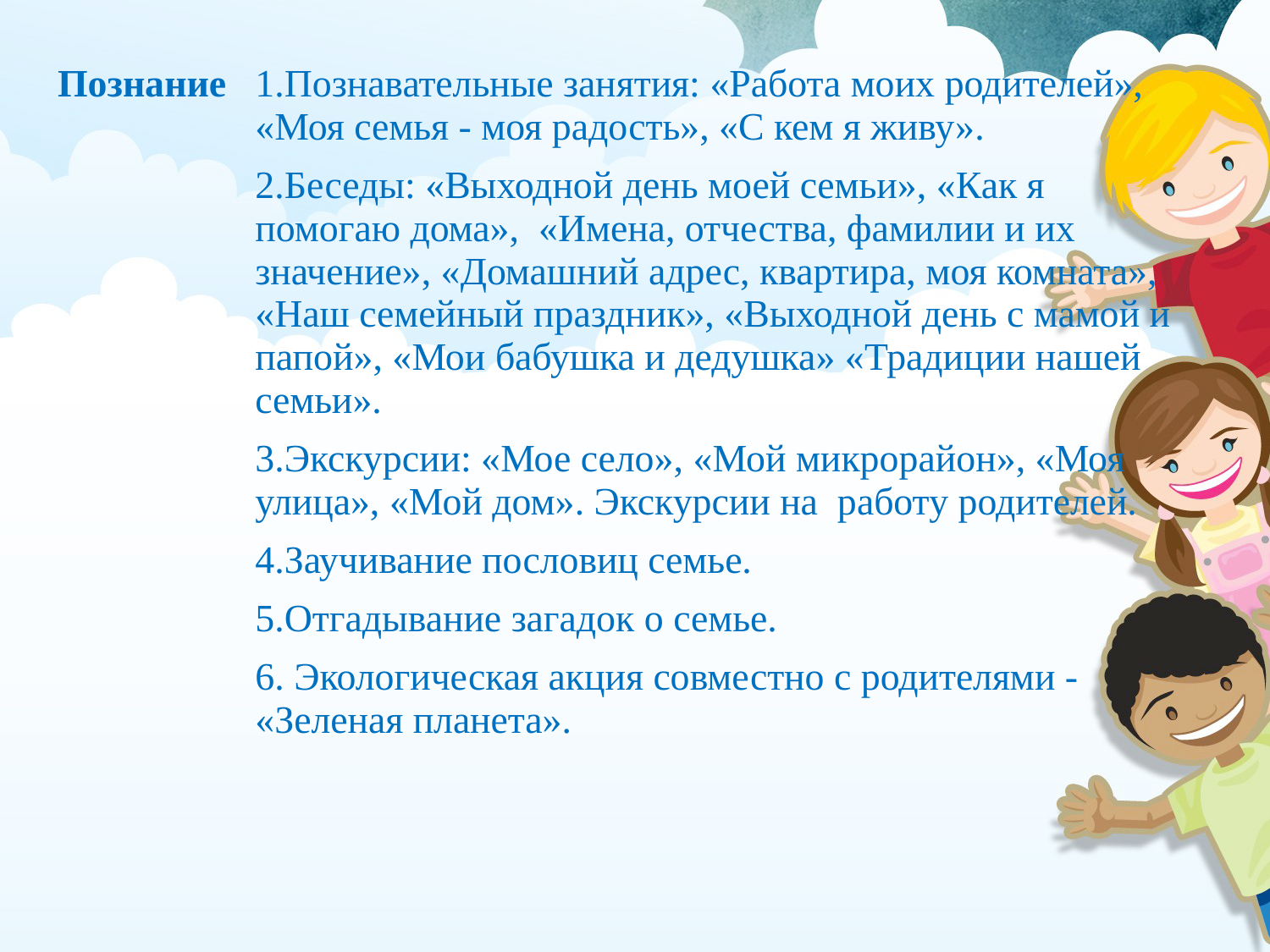

| Познание | 1.Познавательные занятия: «Работа моих родителей», «Моя семья - моя радость», «С кем я живу». 2.Беседы: «Выходной день моей семьи», «Как я помогаю дома», «Имена, отчества, фамилии и их значение», «Домашний адрес, квартира, моя комната», «Наш семейный праздник», «Выходной день с мамой и папой», «Мои бабушка и дедушка» «Традиции нашей семьи». 3.Экскурсии: «Мое село», «Мой микрорайон», «Моя улица», «Мой дом». Экскурсии на работу родителей. 4.Заучивание пословиц семье. 5.Отгадывание загадок о семье. 6. Экологическая акция совместно с родителями - «Зеленая планета». |
| --- | --- |